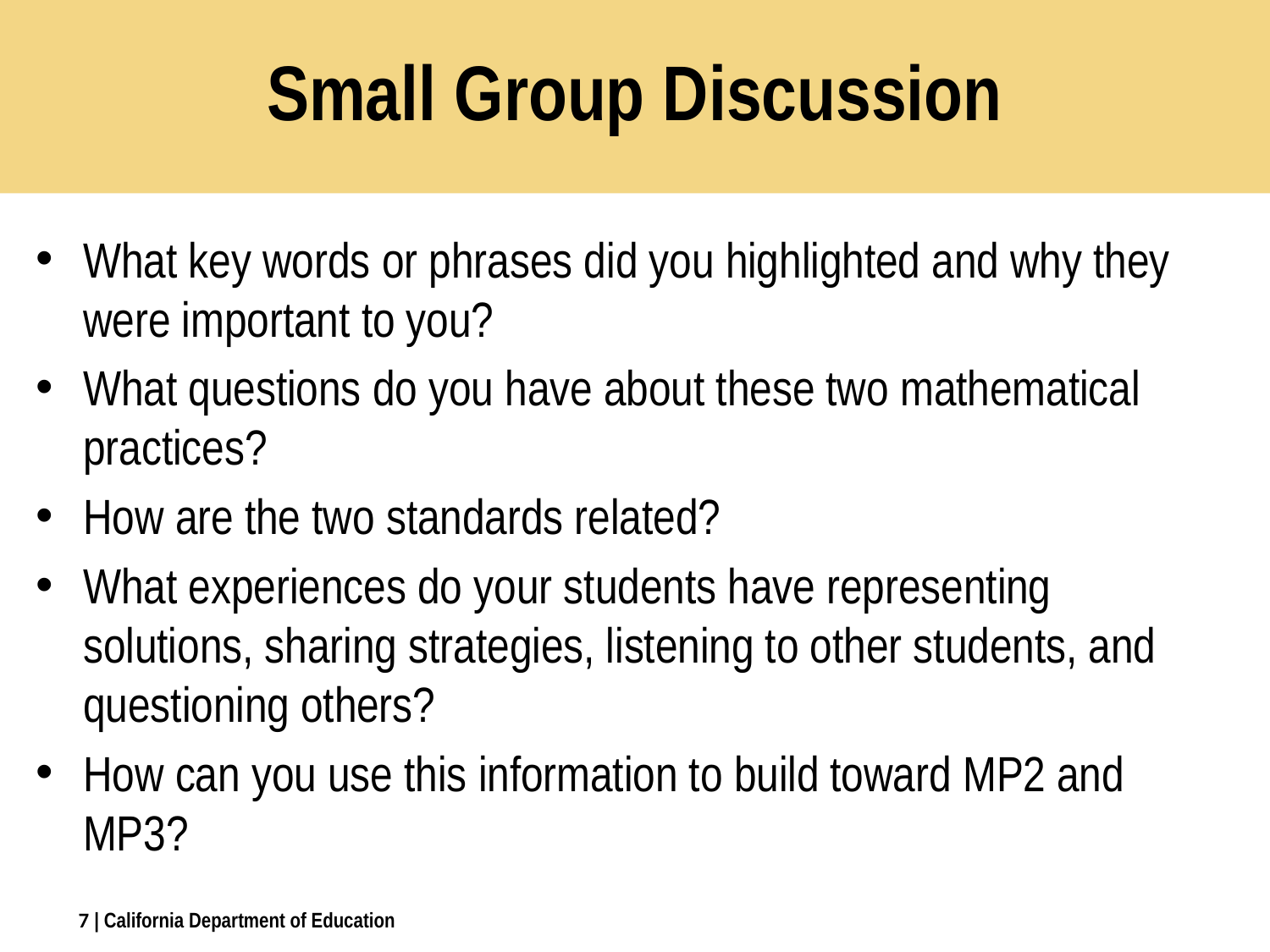

# Small Group Discussion
What key words or phrases did you highlighted and why they were important to you?
What questions do you have about these two mathematical practices?
How are the two standards related?
What experiences do your students have representing solutions, sharing strategies, listening to other students, and questioning others?
How can you use this information to build toward MP2 and MP3?

7
| California Department of Education